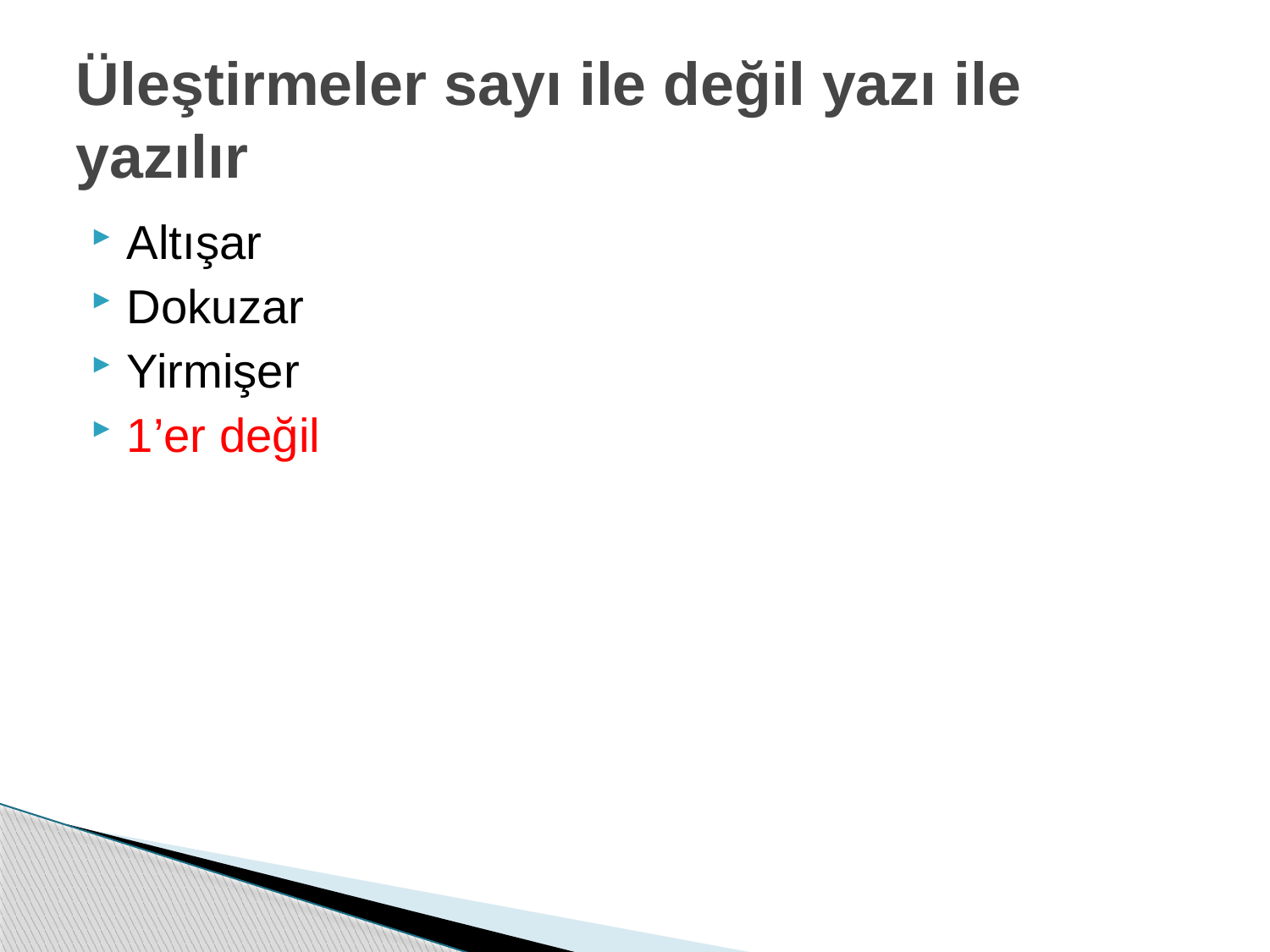

# Üleştirmeler sayı ile değil yazı ile yazılır
Altışar
Dokuzar
Yirmişer
1’er değil